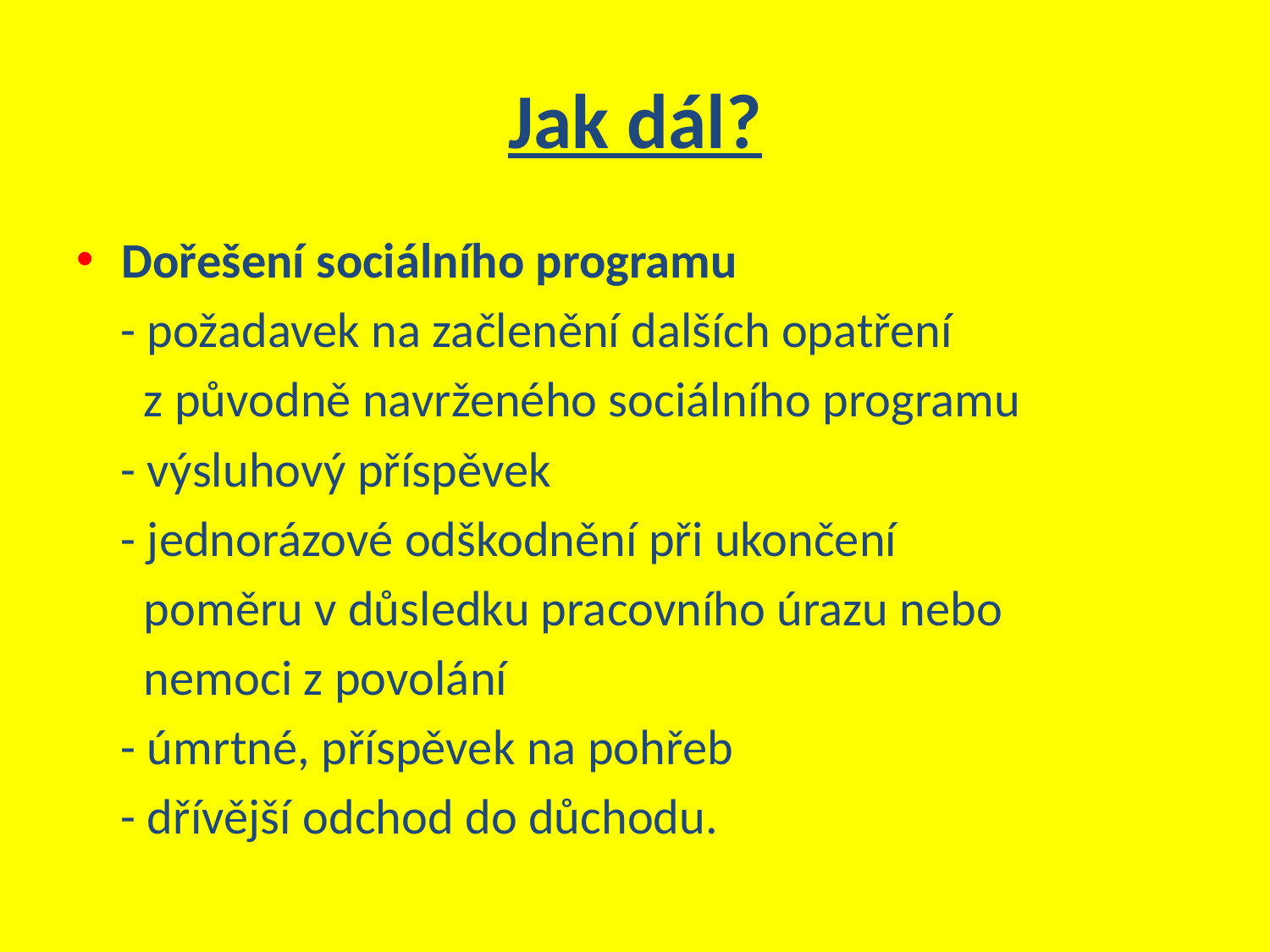

# Jak dál?
Dořešení sociálního programu
    - požadavek na začlenění dalších opatření
      z původně navrženého sociálního programu
    - výsluhový příspěvek
    - jednorázové odškodnění při ukončení
      poměru v důsledku pracovního úrazu nebo
      nemoci z povolání
    - úmrtné, příspěvek na pohřeb
    - dřívější odchod do důchodu.